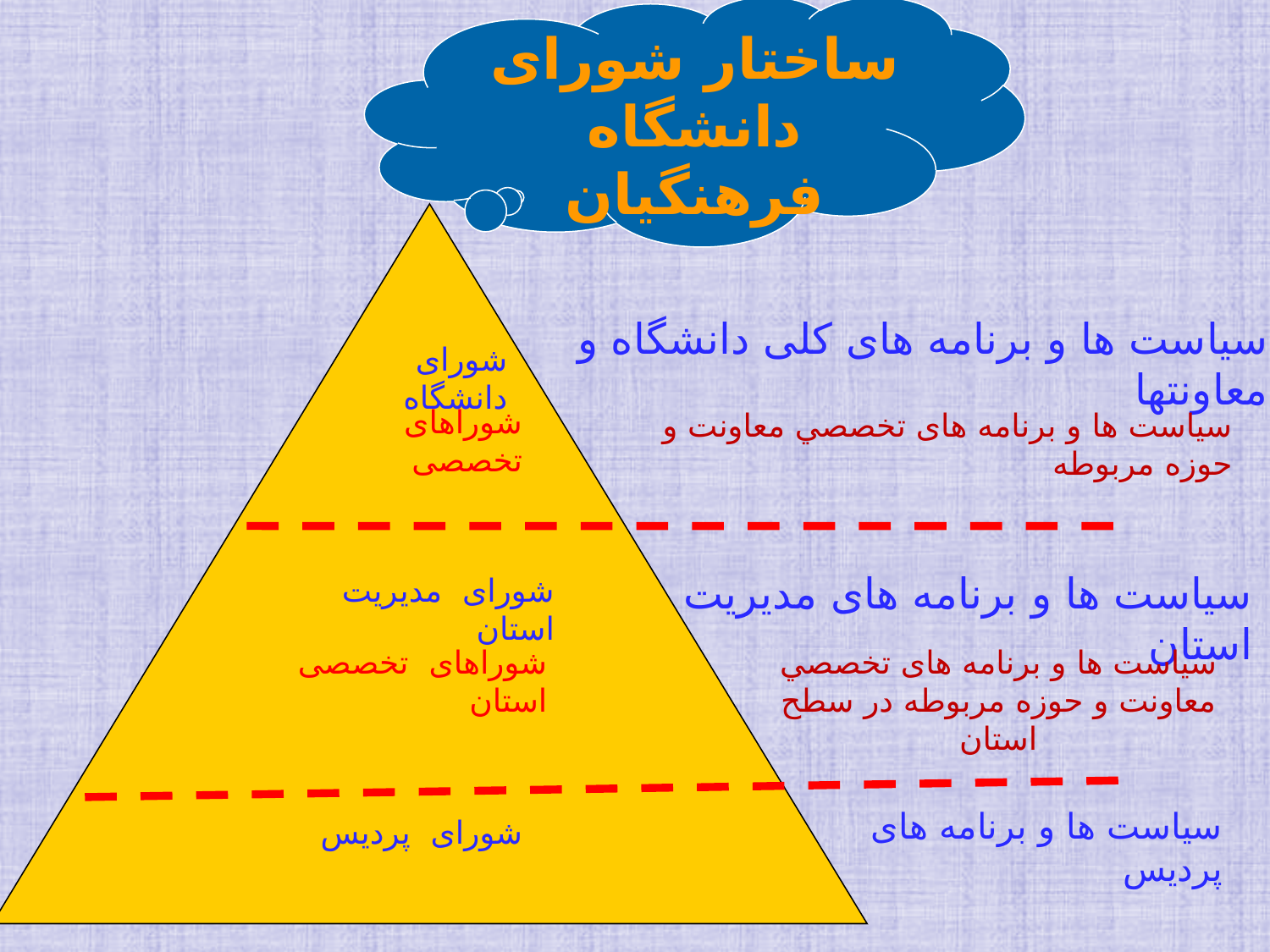

ساختار شورای دانشگاه فرهنگیان

سیاست ها و برنامه های کلی دانشگاه و معاونت‏ها
شورای دانشگاه
شوراهای  تخصصی
سیاست ها و برنامه های تخصصي معاونت و حوزه مربوطه

سیاست ها و برنامه های مدیریت استان
شورای  مدیریت استان
شوراهای  تخصصی استان
سیاست ها و برنامه های تخصصي معاونت و حوزه مربوطه در سطح استان

سیاست ها و برنامه های پردیس
شورای  پردیس